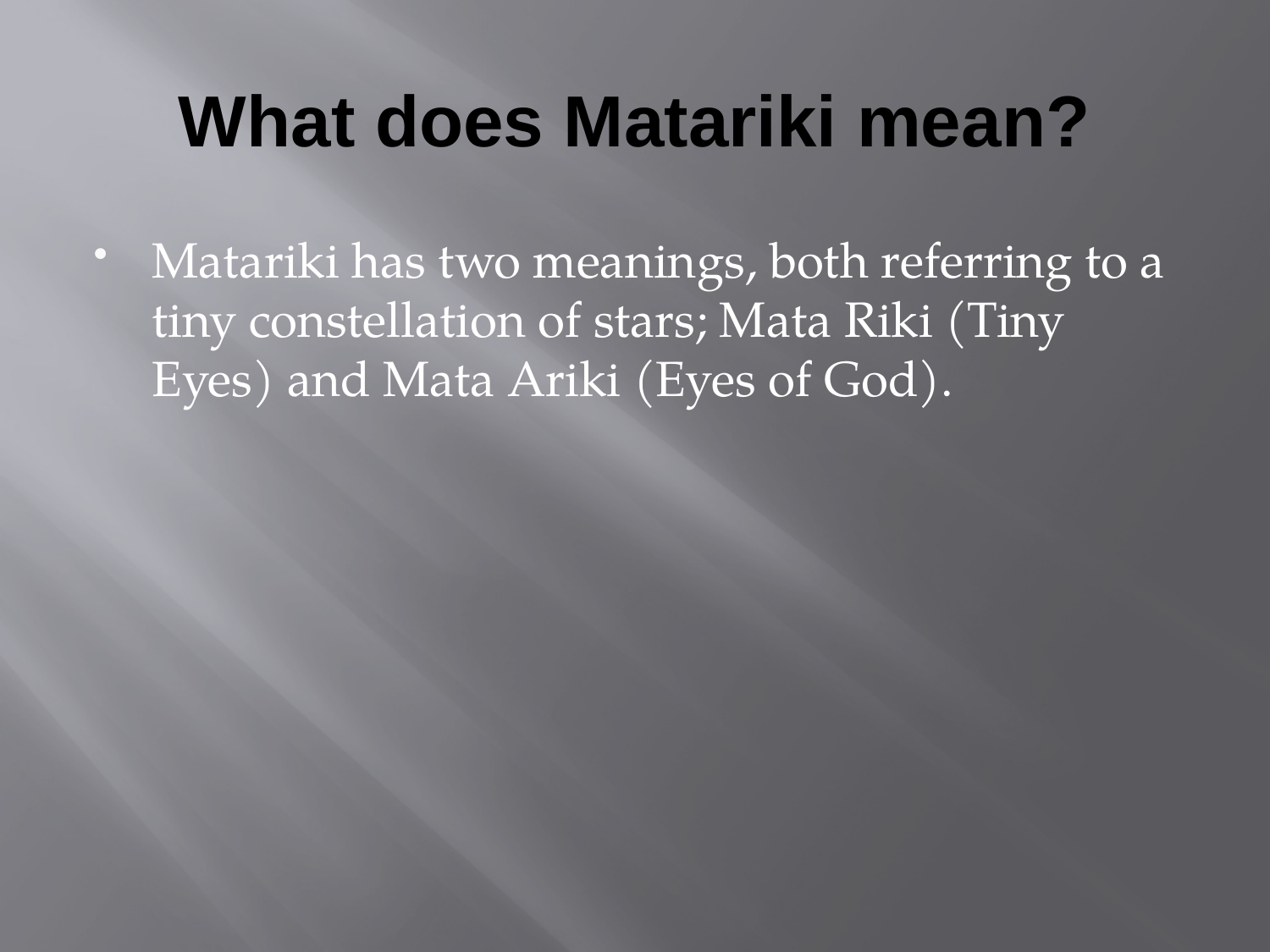

# What does Matariki mean?
Matariki has two meanings, both referring to a tiny constellation of stars; Mata Riki (Tiny Eyes) and Mata Ariki (Eyes of God).